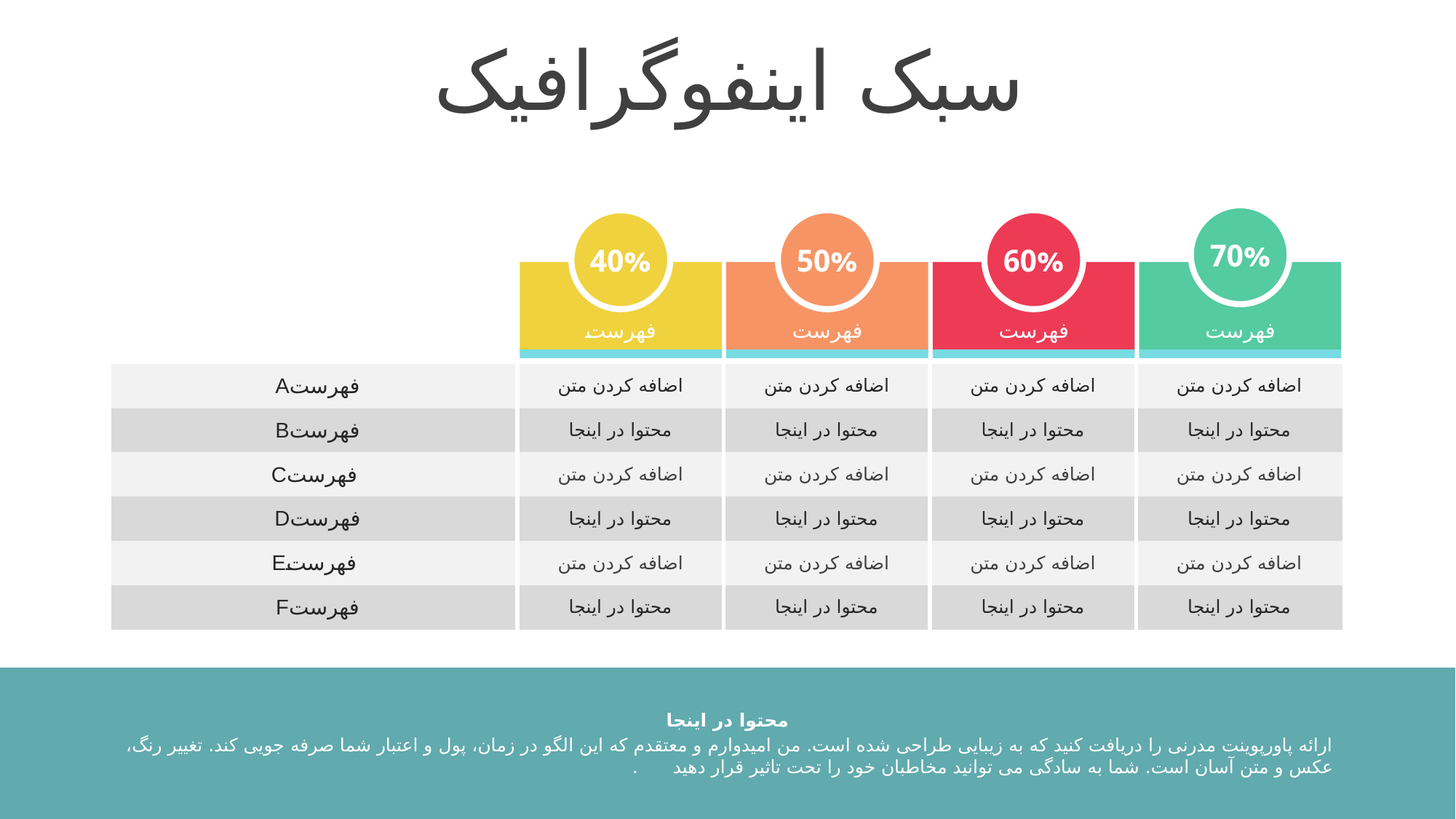

سبک اینفوگرافیک

70%
40%
50%
60%

فهرست
فهرست
فهرست
فهرست

| فهرستA | اضافه کردن متن | اضافه کردن متن | اضافه کردن متن | اضافه کردن متن |
| --- | --- | --- | --- | --- |
| فهرستB | محتوا در اینجا | محتوا در اینجا | محتوا در اینجا | محتوا در اینجا |
| فهرستC | اضافه کردن متن | اضافه کردن متن | اضافه کردن متن | اضافه کردن متن |
| فهرستD | محتوا در اینجا | محتوا در اینجا | محتوا در اینجا | محتوا در اینجا |
| فهرستE | اضافه کردن متن | اضافه کردن متن | اضافه کردن متن | اضافه کردن متن |
| فهرستF | محتوا در اینجا | محتوا در اینجا | محتوا در اینجا | محتوا در اینجا |

محتوا در اینجا
ارائه پاورپوینت مدرنی را دریافت کنید که به زیبایی طراحی شده است. من امیدوارم و معتقدم که این الگو در زمان، پول و اعتبار شما صرفه جویی کند. تغییر رنگ، عکس و متن آسان است. شما به سادگی می توانید مخاطبان خود را تحت تاثیر قرار دهید      .